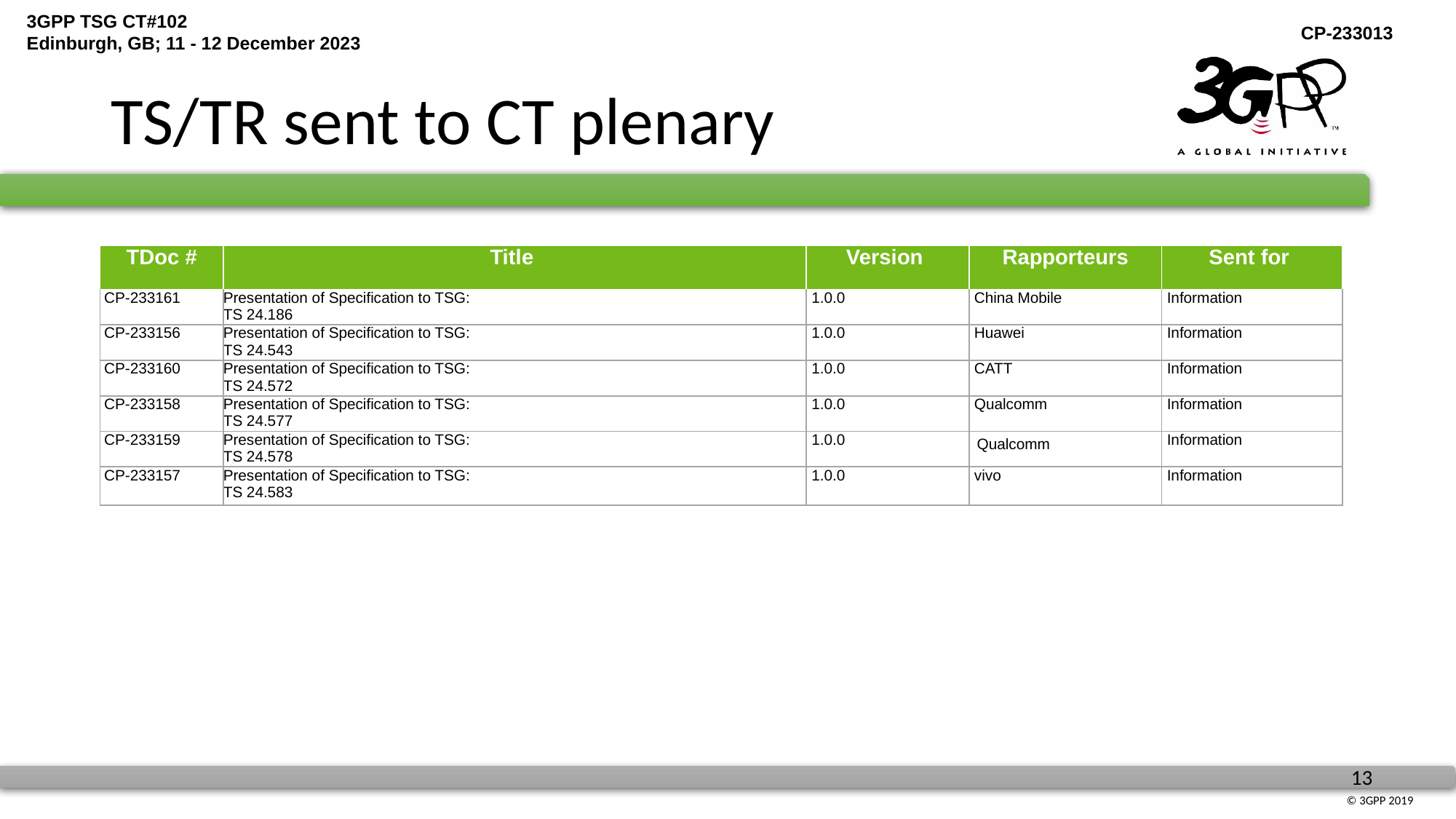

# TS/TR sent to CT plenary
| TDoc # | Title | Version | Rapporteurs | Sent for |
| --- | --- | --- | --- | --- |
| CP-233161 | Presentation of Specification to TSG: TS 24.186 | 1.0.0 | China Mobile | Information |
| CP-233156 | Presentation of Specification to TSG: TS 24.543 | 1.0.0 | Huawei | Information |
| CP-233160 | Presentation of Specification to TSG: TS 24.572 | 1.0.0 | CATT | Information |
| CP-233158 | Presentation of Specification to TSG: TS 24.577 | 1.0.0 | Qualcomm | Information |
| CP-233159 | Presentation of Specification to TSG: TS 24.578 | 1.0.0 | Qualcomm | Information |
| CP-233157 | Presentation of Specification to TSG: TS 24.583 | 1.0.0 | vivo | Information |